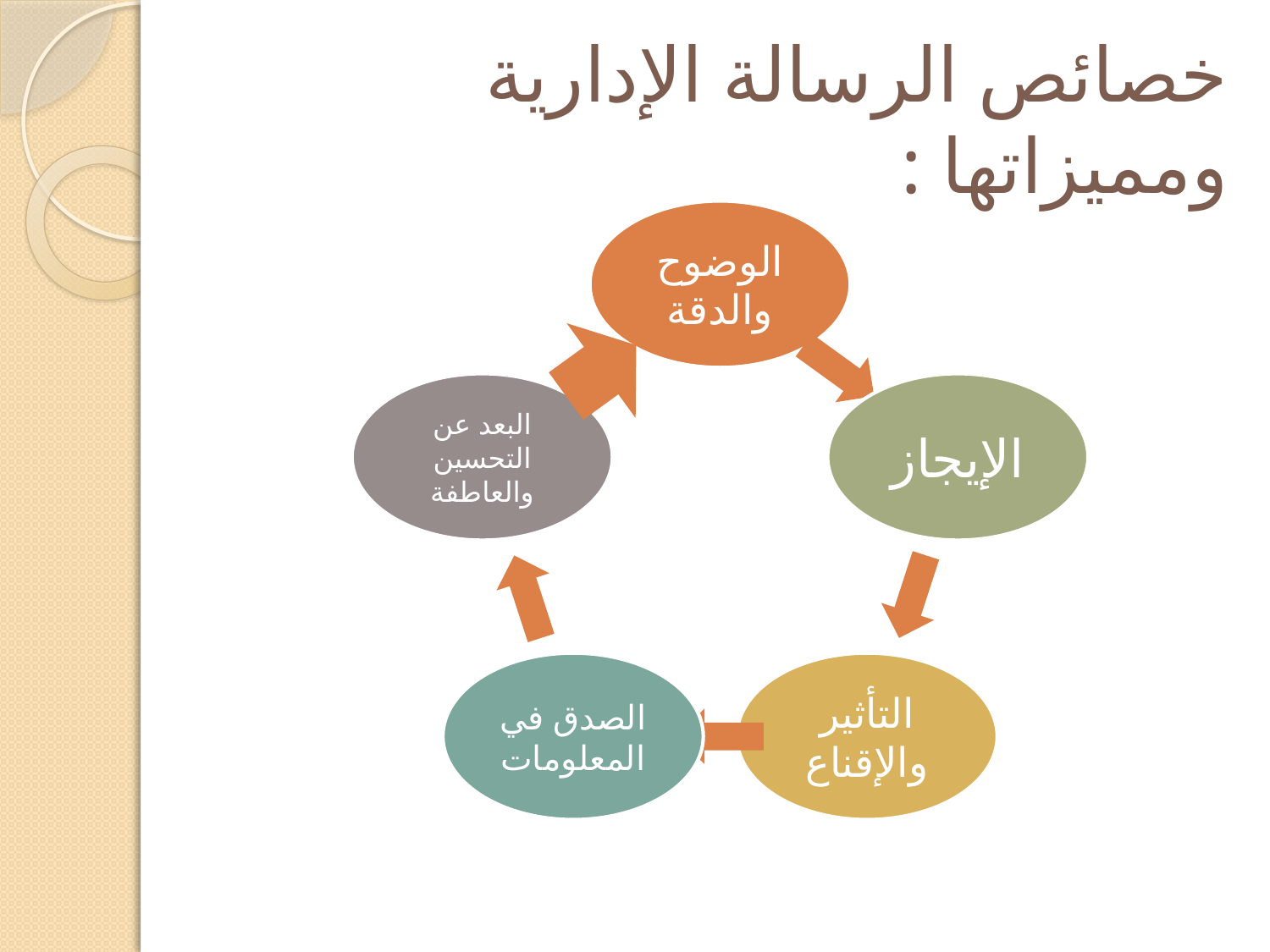

# خصائص الرسالة الإدارية ومميزاتها :
الوضوح والدقة
الصدق في المعلومات
البعد عن التحسين والعاطفة